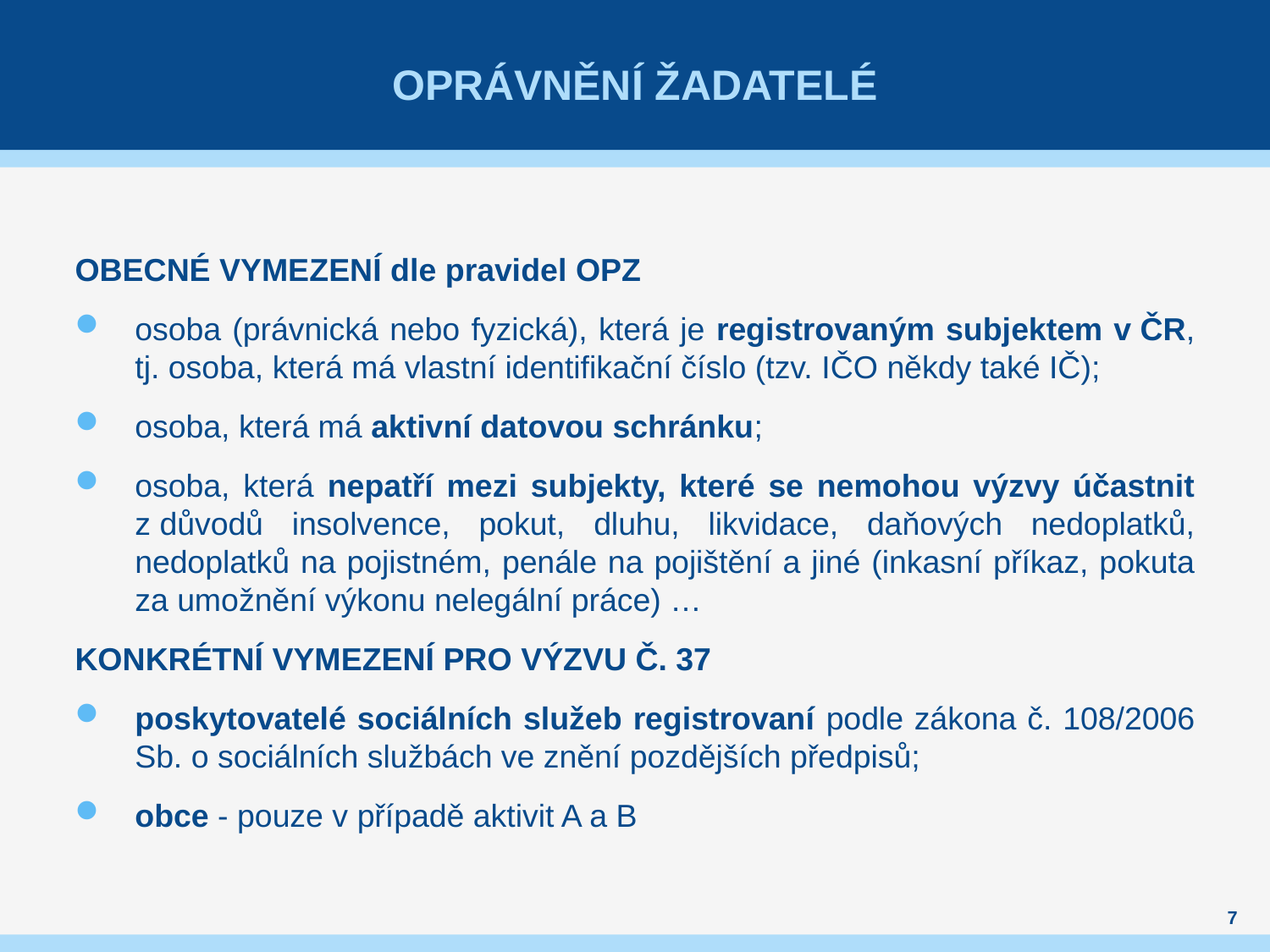

# Oprávnění žadatelé
OBECNÉ VYMEZENÍ dle pravidel OPZ
osoba (právnická nebo fyzická), která je registrovaným subjektem v ČR, tj. osoba, která má vlastní identifikační číslo (tzv. IČO někdy také IČ);
osoba, která má aktivní datovou schránku;
osoba, která nepatří mezi subjekty, které se nemohou výzvy účastnit z důvodů insolvence, pokut, dluhu, likvidace, daňových nedoplatků, nedoplatků na pojistném, penále na pojištění a jiné (inkasní příkaz, pokuta za umožnění výkonu nelegální práce) …
KONKRÉTNÍ VYMEZENÍ PRO VÝZVU Č. 37
poskytovatelé sociálních služeb registrovaní podle zákona č. 108/2006 Sb. o sociálních službách ve znění pozdějších předpisů;
obce - pouze v případě aktivit A a B

7